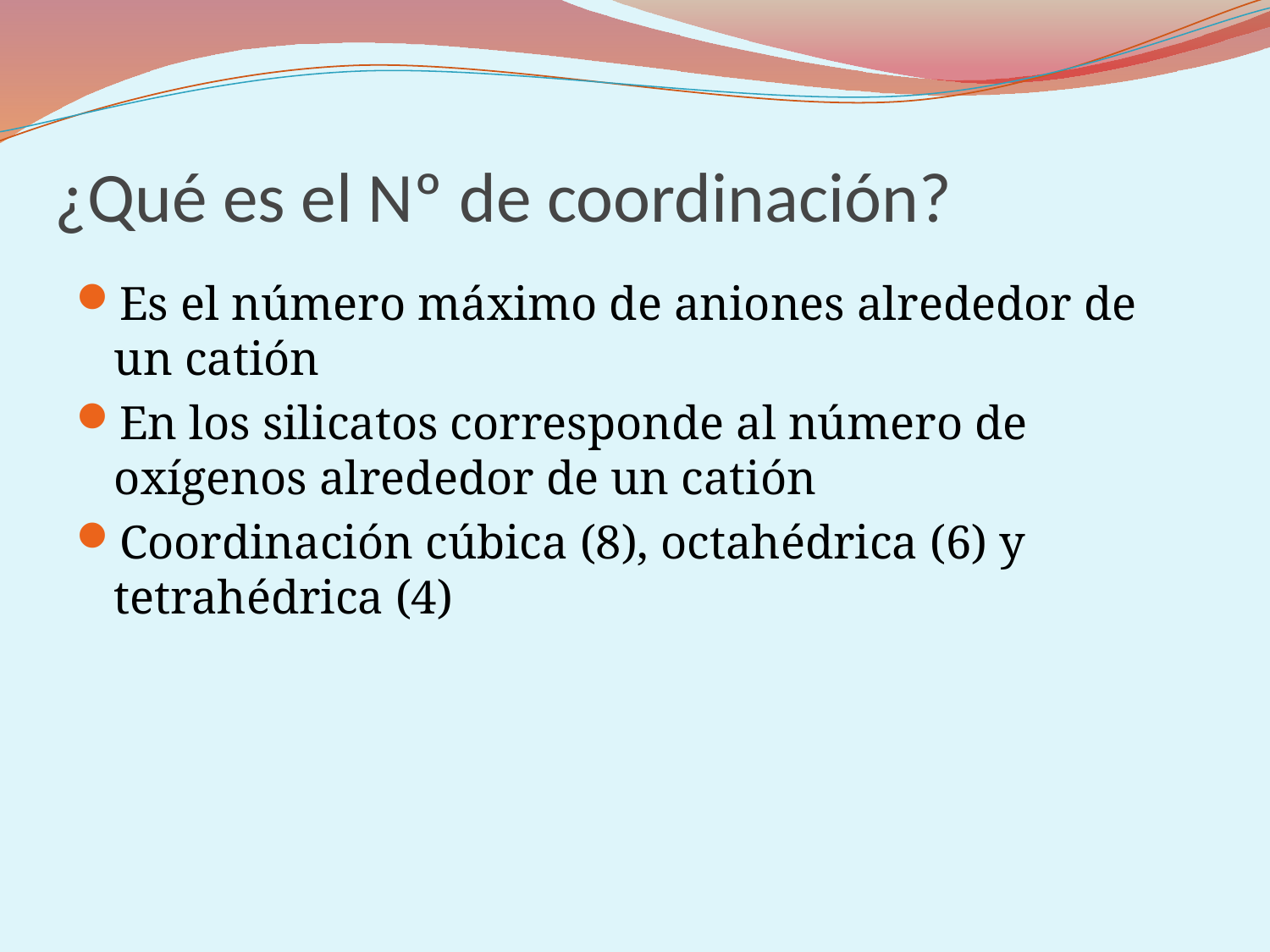

# ¿Qué es el Nº de coordinación?
Es el número máximo de aniones alrededor de un catión
En los silicatos corresponde al número de oxígenos alrededor de un catión
Coordinación cúbica (8), octahédrica (6) y tetrahédrica (4)